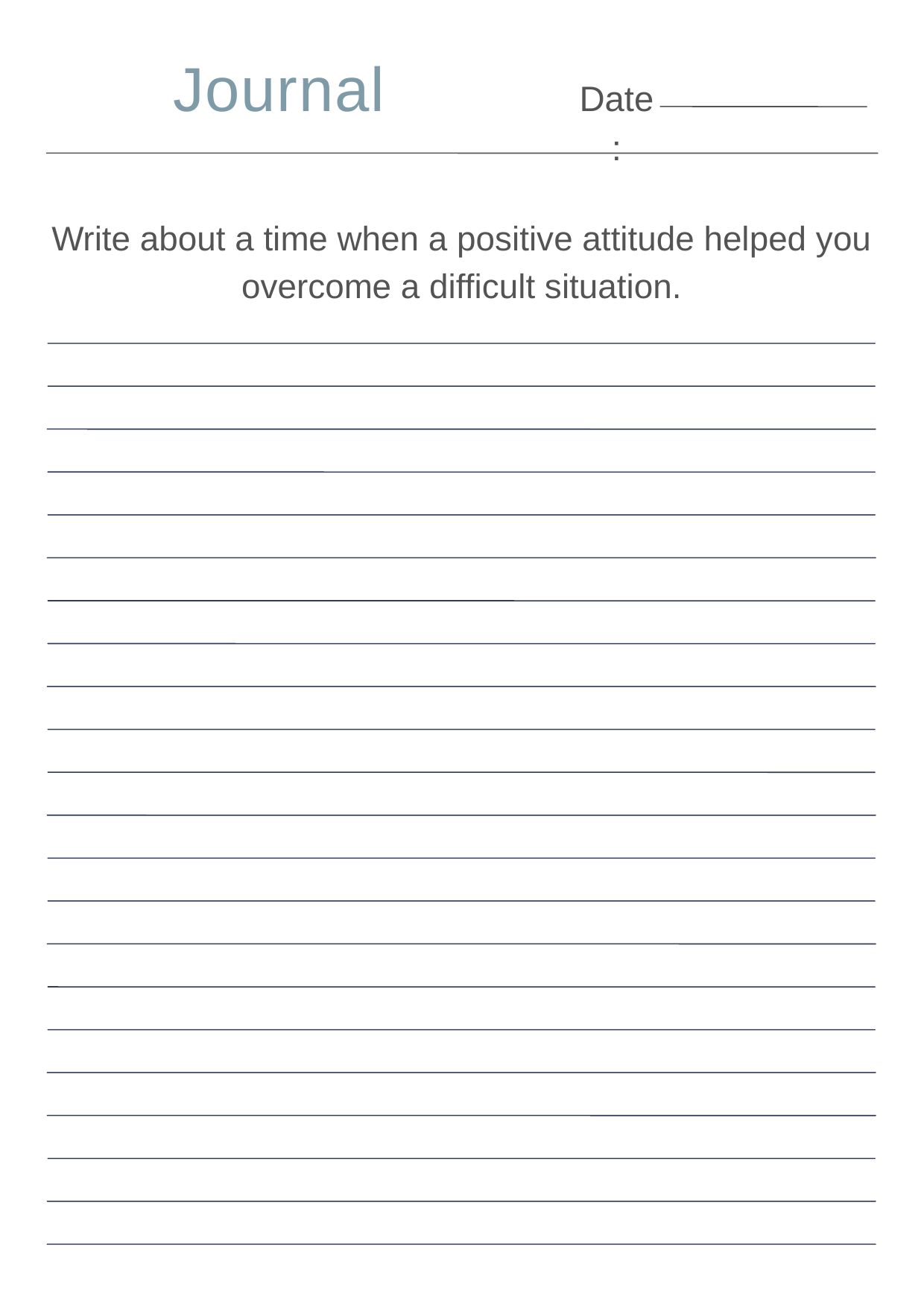

Journal
Date:

Write about a time when a positive attitude helped you overcome a difficult situation.